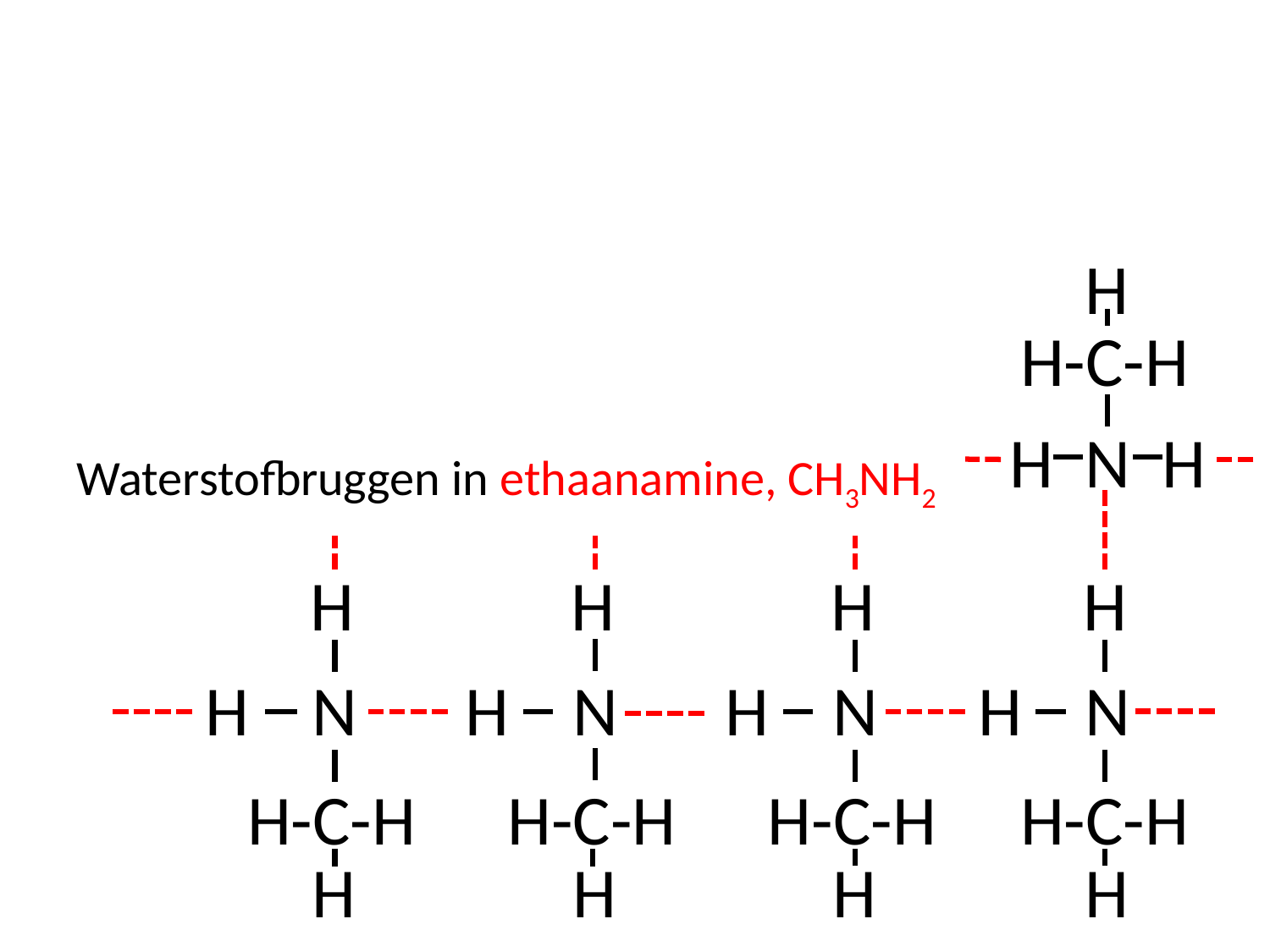

H
H-C-H
  H  N  H
Waterstofbruggen in ethaanamine, CH3NH2
H
H
H
H
H    N
H    N
H    N
H    N
H-C-H

H-C-H
H-C-H
H-C-H
H
H
H
H